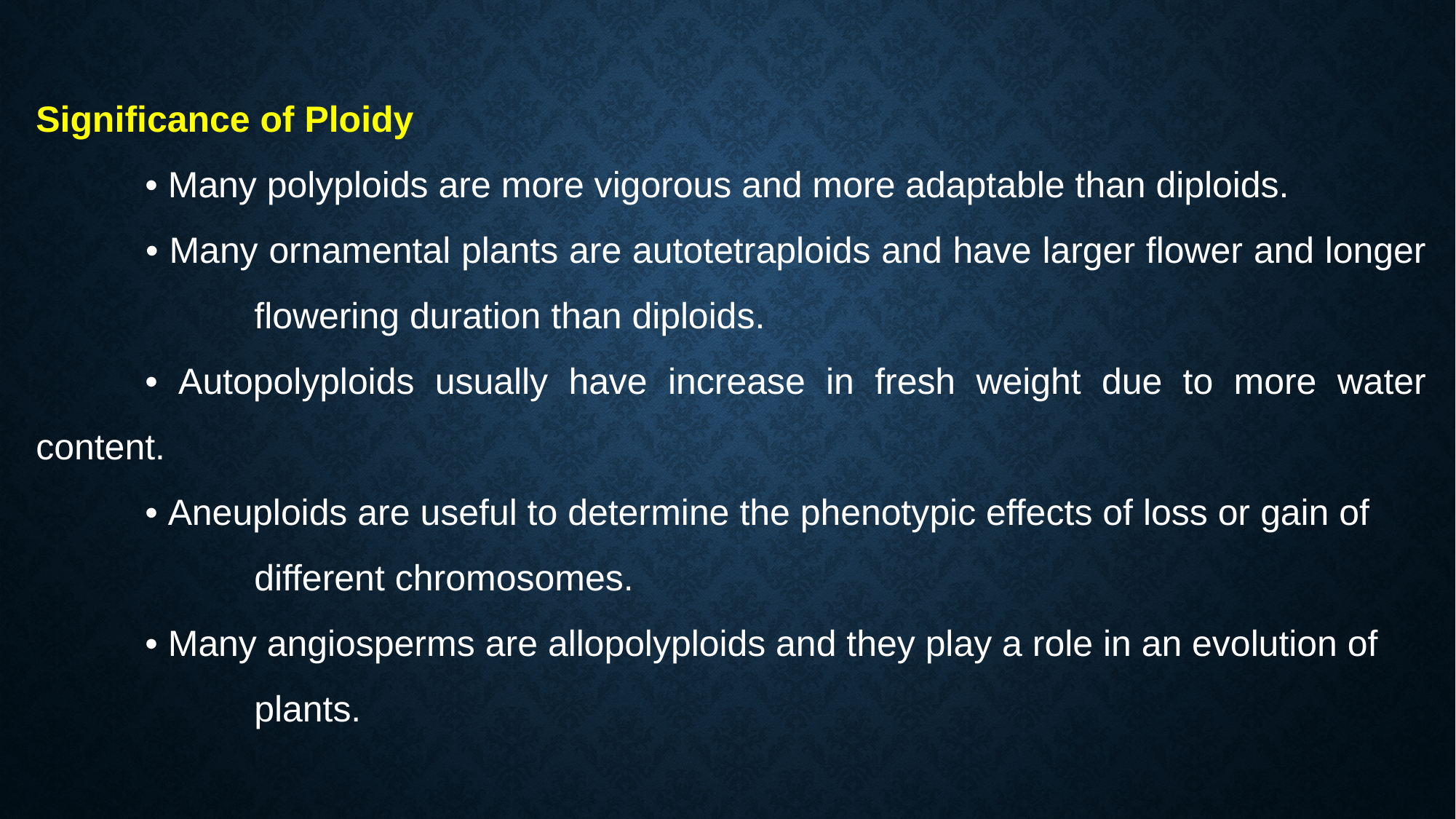

Significance of Ploidy
 	• Many polyploids are more vigorous and more adaptable than diploids.
 	• Many ornamental plants are autotetraploids and have larger flower and longer
		flowering duration than diploids.
	• Autopolyploids usually have increase in fresh weight due to more water content.
	• Aneuploids are useful to determine the phenotypic effects of loss or gain of
		different chromosomes.
 	• Many angiosperms are allopolyploids and they play a role in an evolution of
		plants.